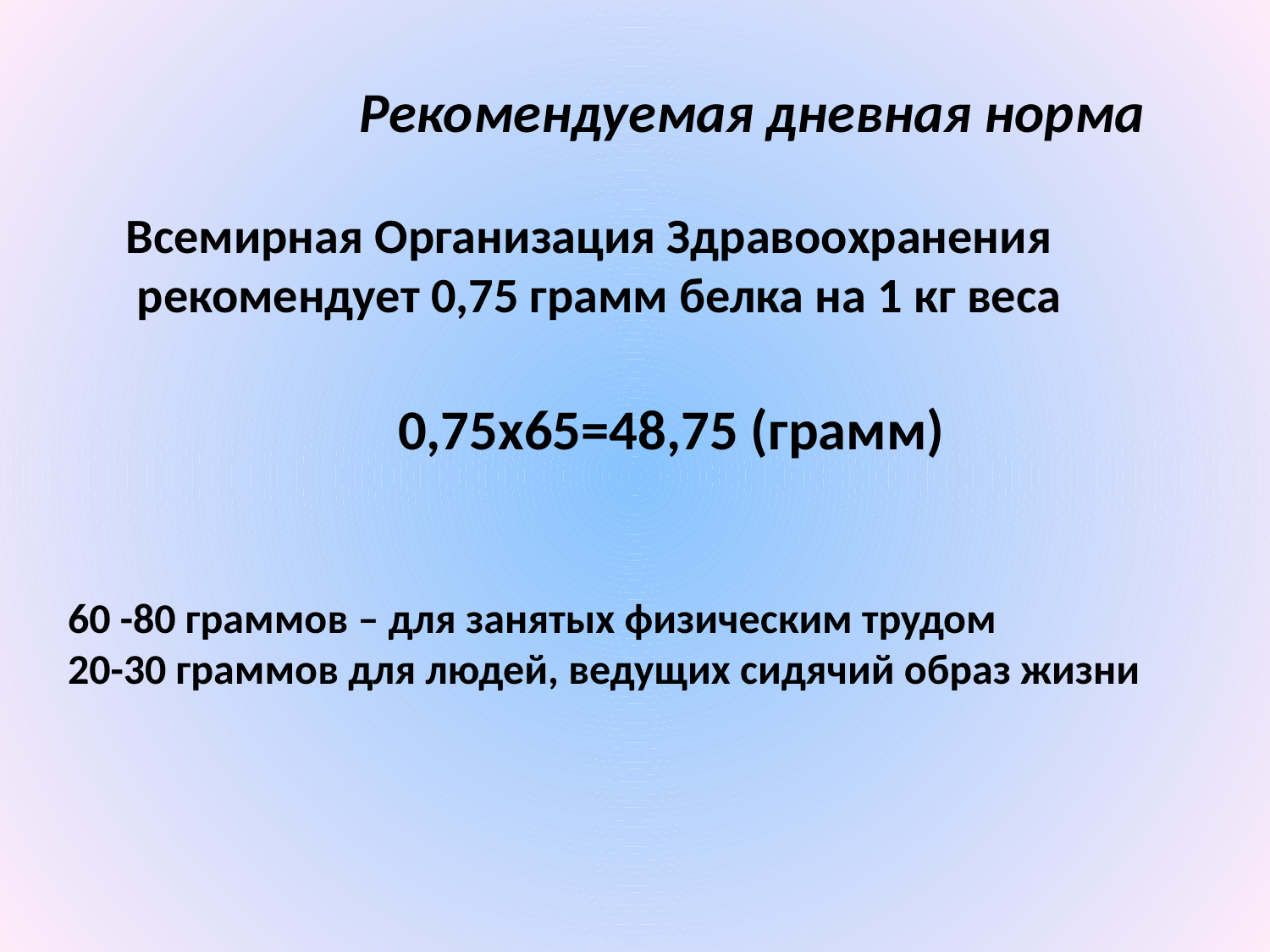

Рекомендуемая дневная норма
Всемирная Организация Здравоохранения
 рекомендует 0,75 грамм белка на 1 кг веса
0,75х65=48,75 (грамм)
60 -80 граммов – для занятых физическим трудом
20-30 граммов для людей, ведущих сидячий образ жизни